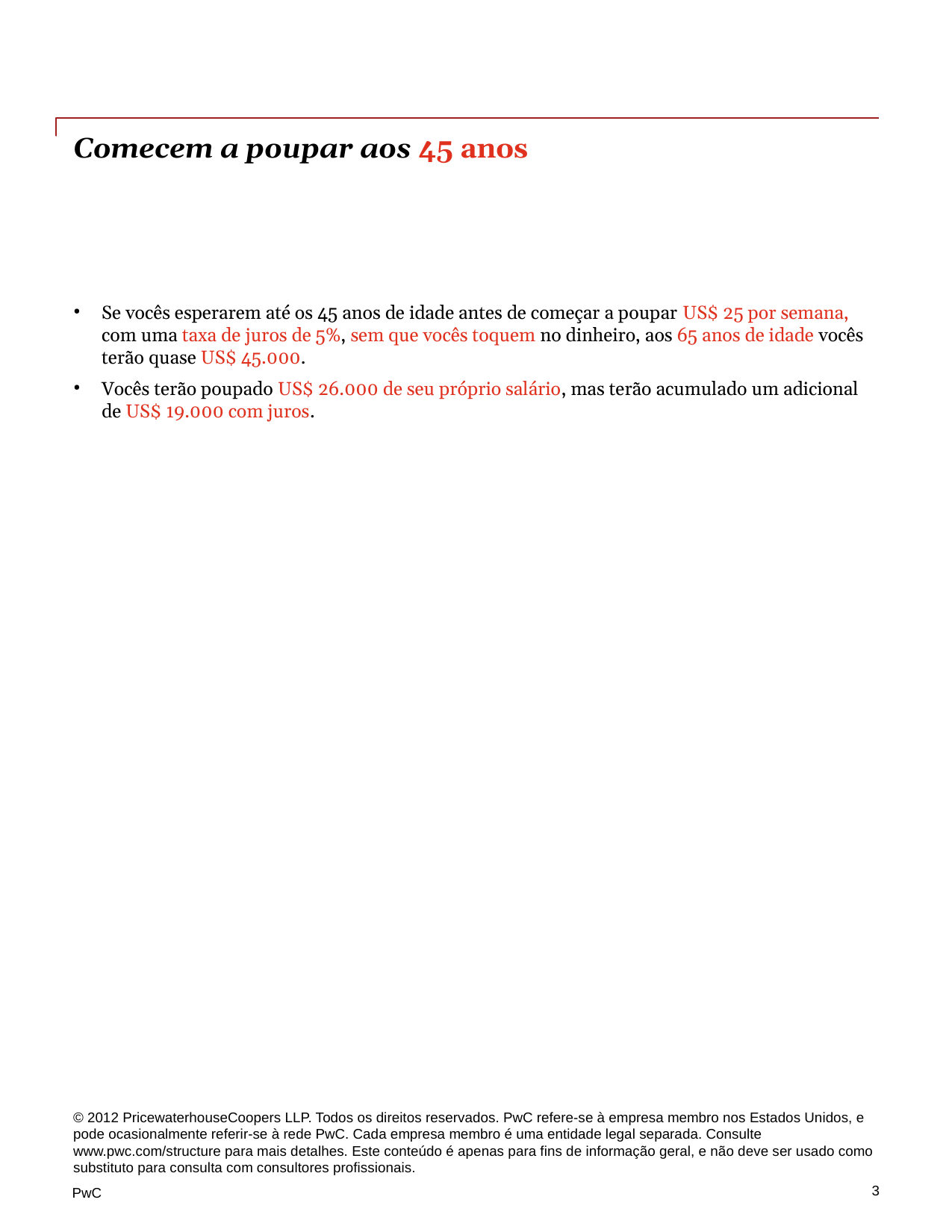

# Comecem a poupar aos 45 anos
Se vocês esperarem até os 45 anos de idade antes de começar a poupar US$ 25 por semana, com uma taxa de juros de 5%, sem que vocês toquem no dinheiro, aos 65 anos de idade vocês terão quase US$ 45.000.
Vocês terão poupado US$ 26.000 de seu próprio salário, mas terão acumulado um adicional de US$ 19.000 com juros.
© 2012 PricewaterhouseCoopers LLP. Todos os direitos reservados. PwC refere-se à empresa membro nos Estados Unidos, e pode ocasionalmente referir-se à rede PwC. Cada empresa membro é uma entidade legal separada. Consulte www.pwc.com/structure para mais detalhes. Este conteúdo é apenas para fins de informação geral, e não deve ser usado como substituto para consulta com consultores profissionais.
3